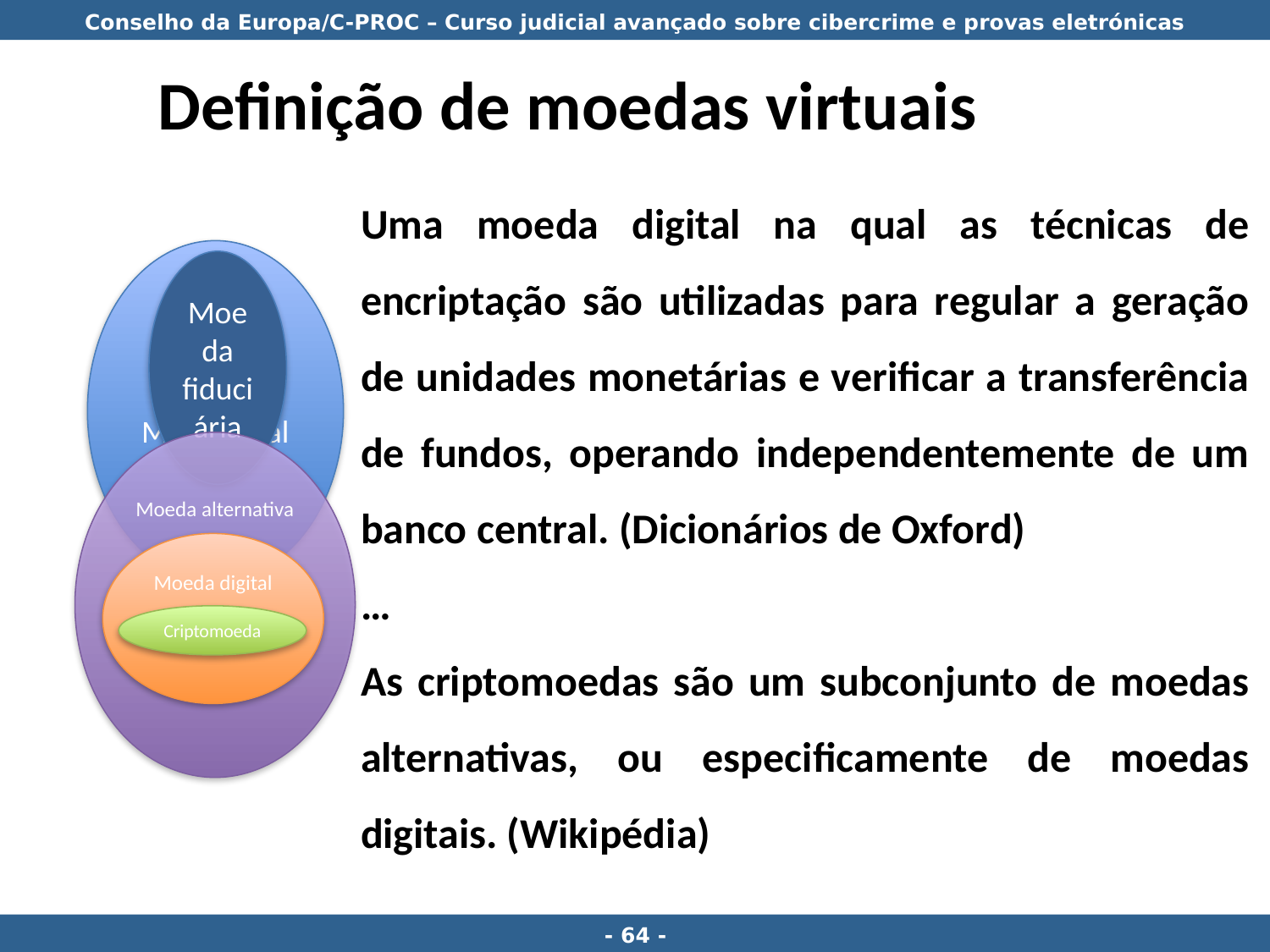

Definição de moedas virtuais
Uma moeda digital na qual as técnicas de encriptação são utilizadas para regular a geração de unidades monetárias e verificar a transferência de fundos, operando independentemente de um banco central. (Dicionários de Oxford)
…
As criptomoedas são um subconjunto de moedas alternativas, ou especificamente de moedas digitais. (Wikipédia)

Moeda real

Moeda fiduciária

Moeda alternativa

Moeda digital

Criptomoeda